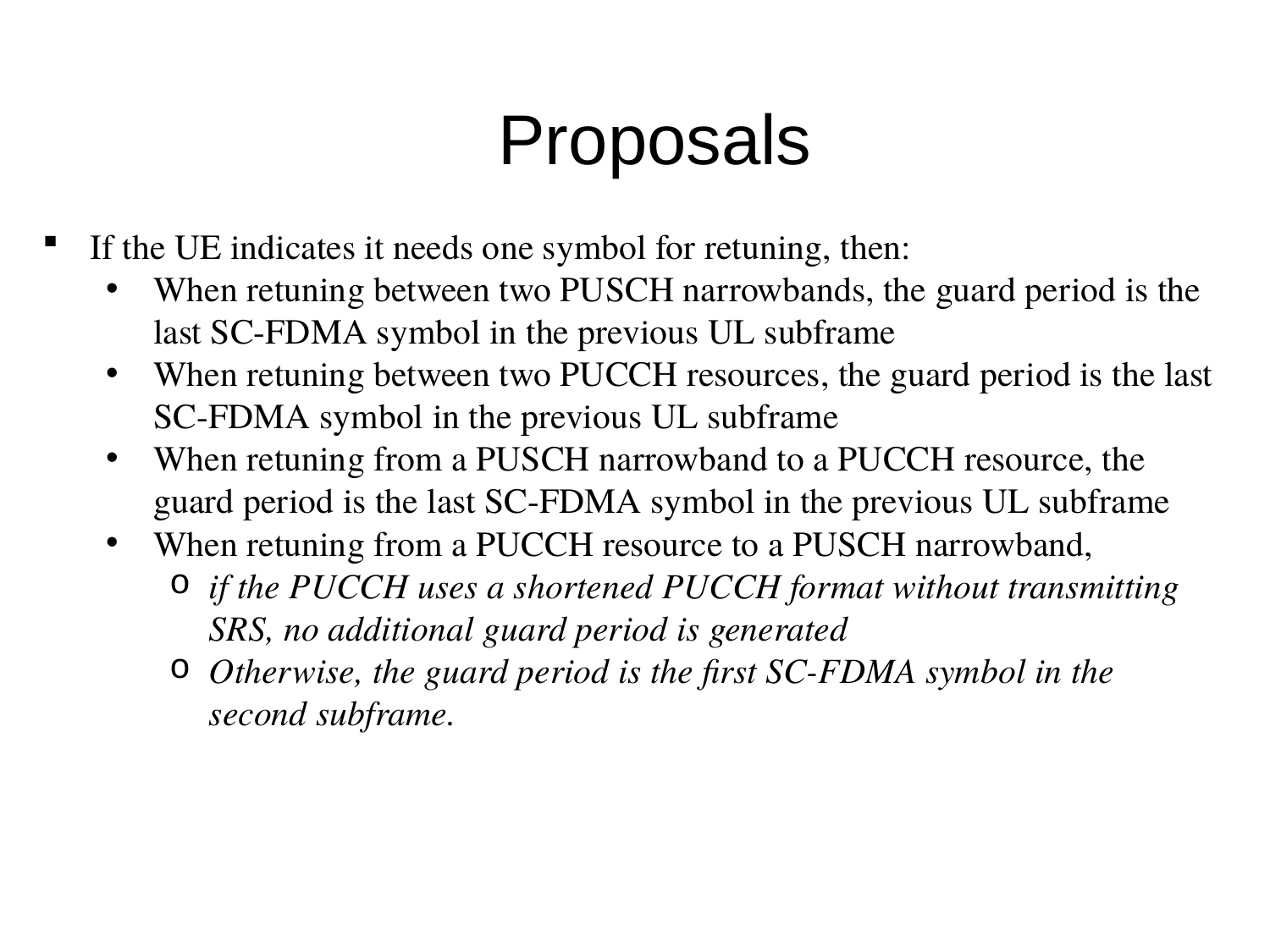

Proposals
If the UE indicates it needs one symbol for retuning, then:
When retuning between two PUSCH narrowbands, the guard period is the last SC-FDMA symbol in the previous UL subframe
When retuning between two PUCCH resources, the guard period is the last SC-FDMA symbol in the previous UL subframe
When retuning from a PUSCH narrowband to a PUCCH resource, the guard period is the last SC-FDMA symbol in the previous UL subframe
When retuning from a PUCCH resource to a PUSCH narrowband,
if the PUCCH uses a shortened PUCCH format without transmitting SRS, no additional guard period is generated
Otherwise, the guard period is the first SC-FDMA symbol in the second subframe.